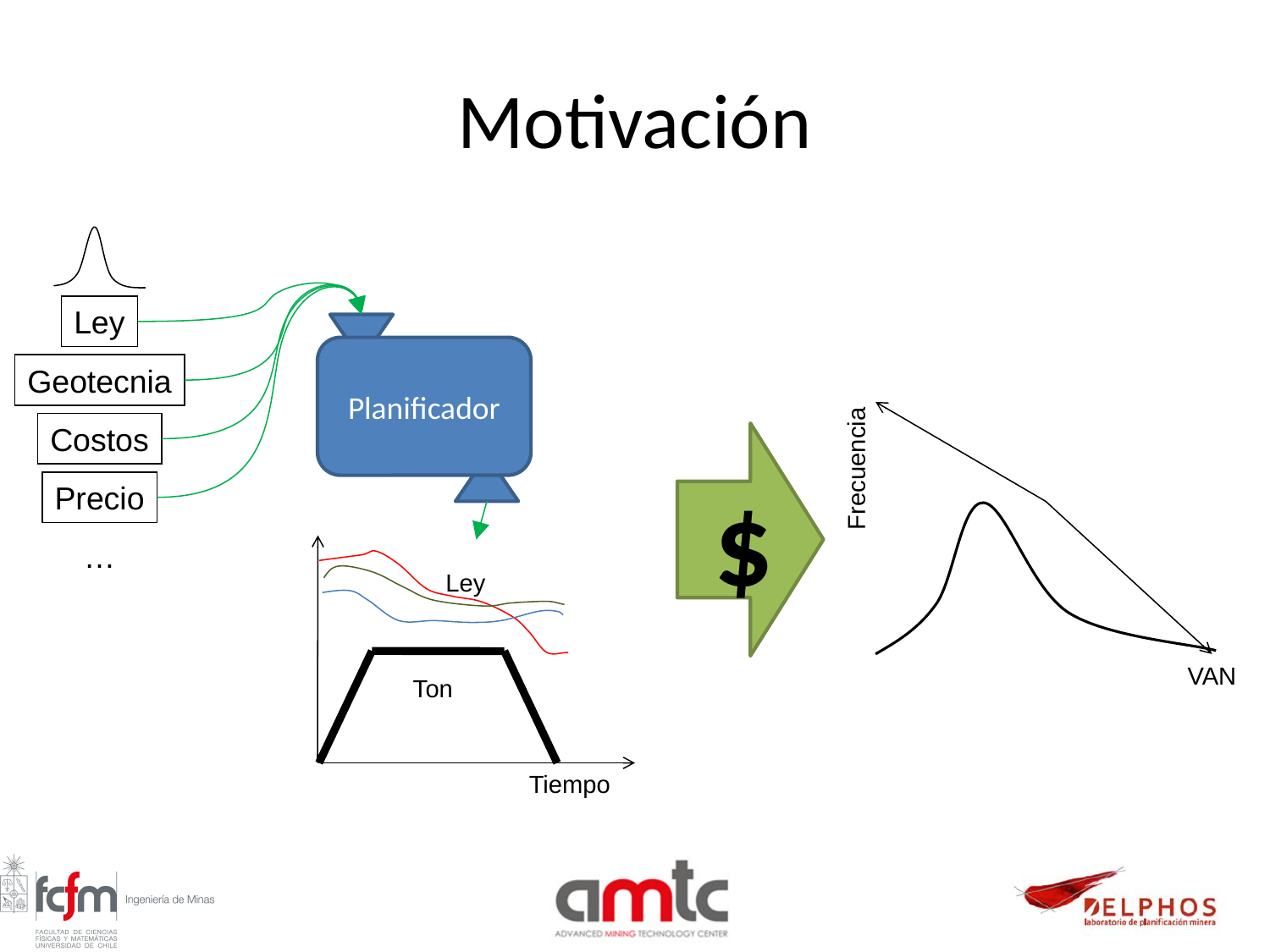

# Motivación

Ley

Planificador

Geotecnia
Frecuencia

VAN
Costos
  $
Precio
…

Ton
Tiempo
Ley